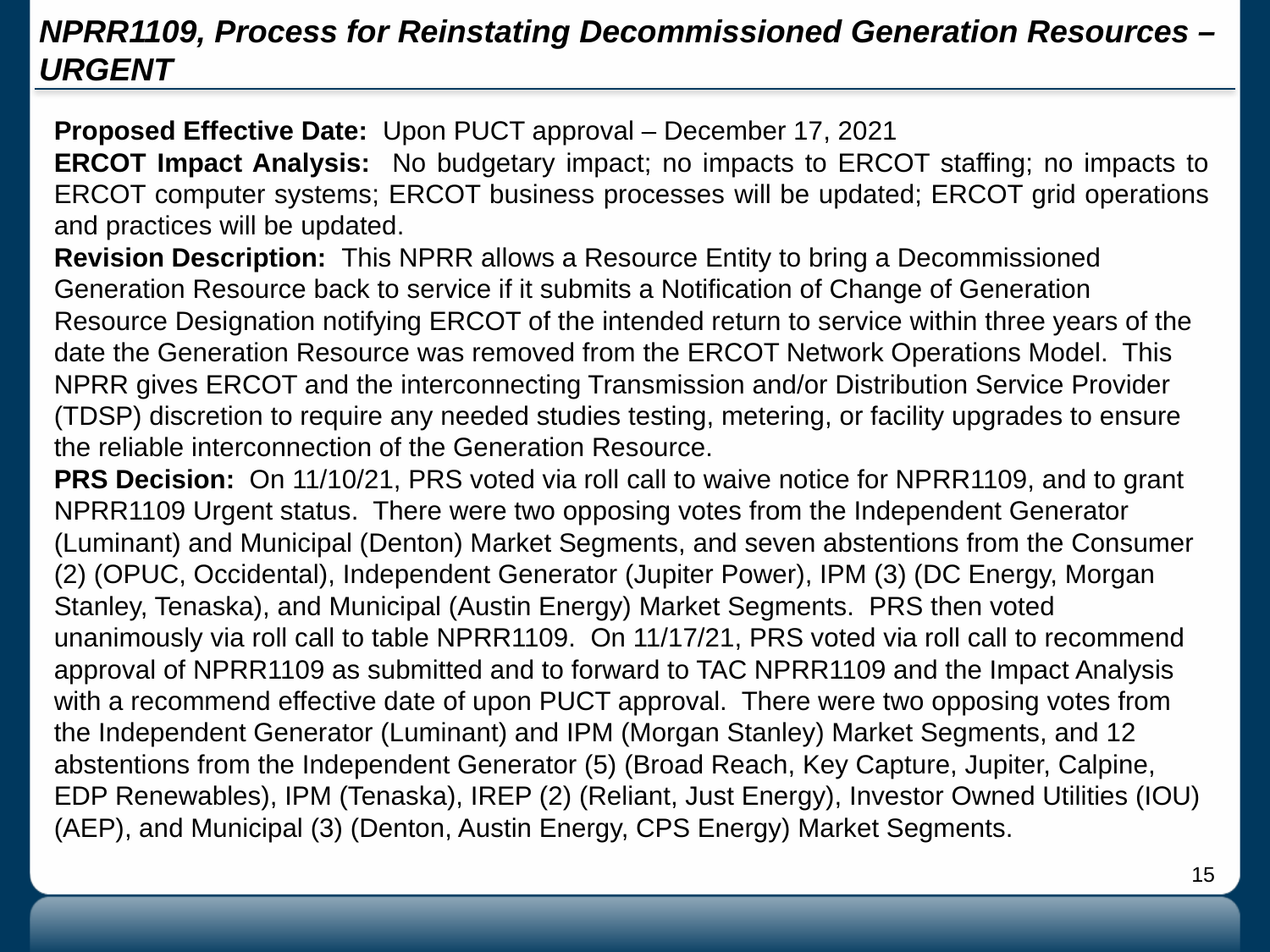

# NPRR1109, Process for Reinstating Decommissioned Generation Resources – URGENT
Proposed Effective Date:  Upon PUCT approval – December 17, 2021
ERCOT Impact Analysis:  No budgetary impact; no impacts to ERCOT staffing; no impacts to ERCOT computer systems; ERCOT business processes will be updated; ERCOT grid operations and practices will be updated.
Revision Description:  This NPRR allows a Resource Entity to bring a Decommissioned Generation Resource back to service if it submits a Notification of Change of Generation Resource Designation notifying ERCOT of the intended return to service within three years of the date the Generation Resource was removed from the ERCOT Network Operations Model.  This NPRR gives ERCOT and the interconnecting Transmission and/or Distribution Service Provider (TDSP) discretion to require any needed studies testing, metering, or facility upgrades to ensure the reliable interconnection of the Generation Resource.
PRS Decision:  On 11/10/21, PRS voted via roll call to waive notice for NPRR1109, and to grant NPRR1109 Urgent status.  There were two opposing votes from the Independent Generator (Luminant) and Municipal (Denton) Market Segments, and seven abstentions from the Consumer (2) (OPUC, Occidental), Independent Generator (Jupiter Power), IPM (3) (DC Energy, Morgan Stanley, Tenaska), and Municipal (Austin Energy) Market Segments.  PRS then voted unanimously via roll call to table NPRR1109.  On 11/17/21, PRS voted via roll call to recommend approval of NPRR1109 as submitted and to forward to TAC NPRR1109 and the Impact Analysis with a recommend effective date of upon PUCT approval.  There were two opposing votes from the Independent Generator (Luminant) and IPM (Morgan Stanley) Market Segments, and 12 abstentions from the Independent Generator (5) (Broad Reach, Key Capture, Jupiter, Calpine, EDP Renewables), IPM (Tenaska), IREP (2) (Reliant, Just Energy), Investor Owned Utilities (IOU) (AEP), and Municipal (3) (Denton, Austin Energy, CPS Energy) Market Segments.